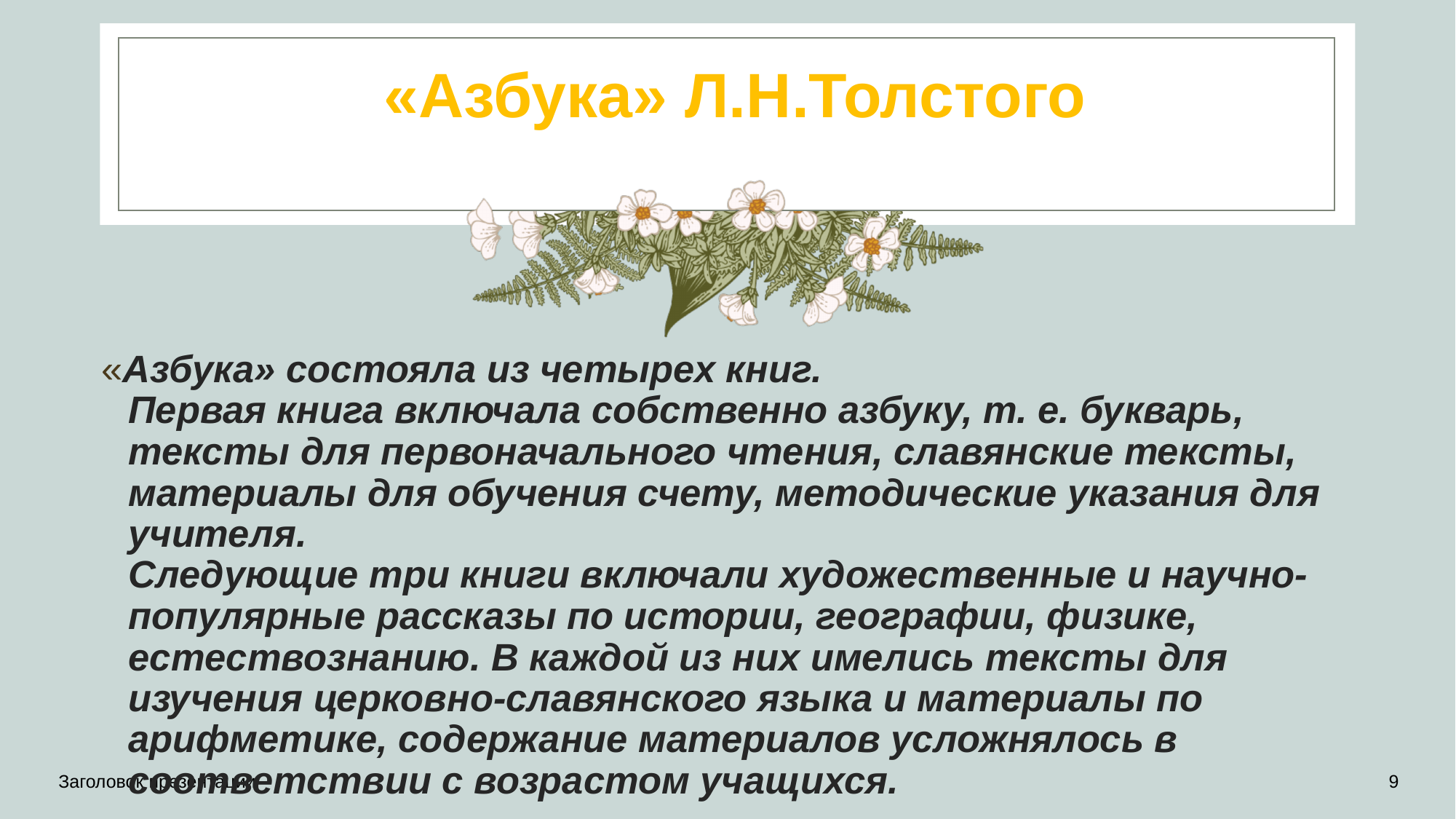

# «Азбука» Л.Н.Толстого
«Азбука» состояла из четырех книг.
	Первая книга включала собственно азбуку, т. е. букварь, тексты для первоначального чтения, славянские тексты, материалы для обучения счету, методические указания для учителя.
	Следующие три книги включали художественные и научно-популярные рассказы по истории, географии, физике, естествознанию. В каждой из них имелись тексты для изучения церковно-славянского языка и материалы по арифметике, содержание материалов усложнялось в соответствии с возрастом учащихся.

Заголовок презентации
9